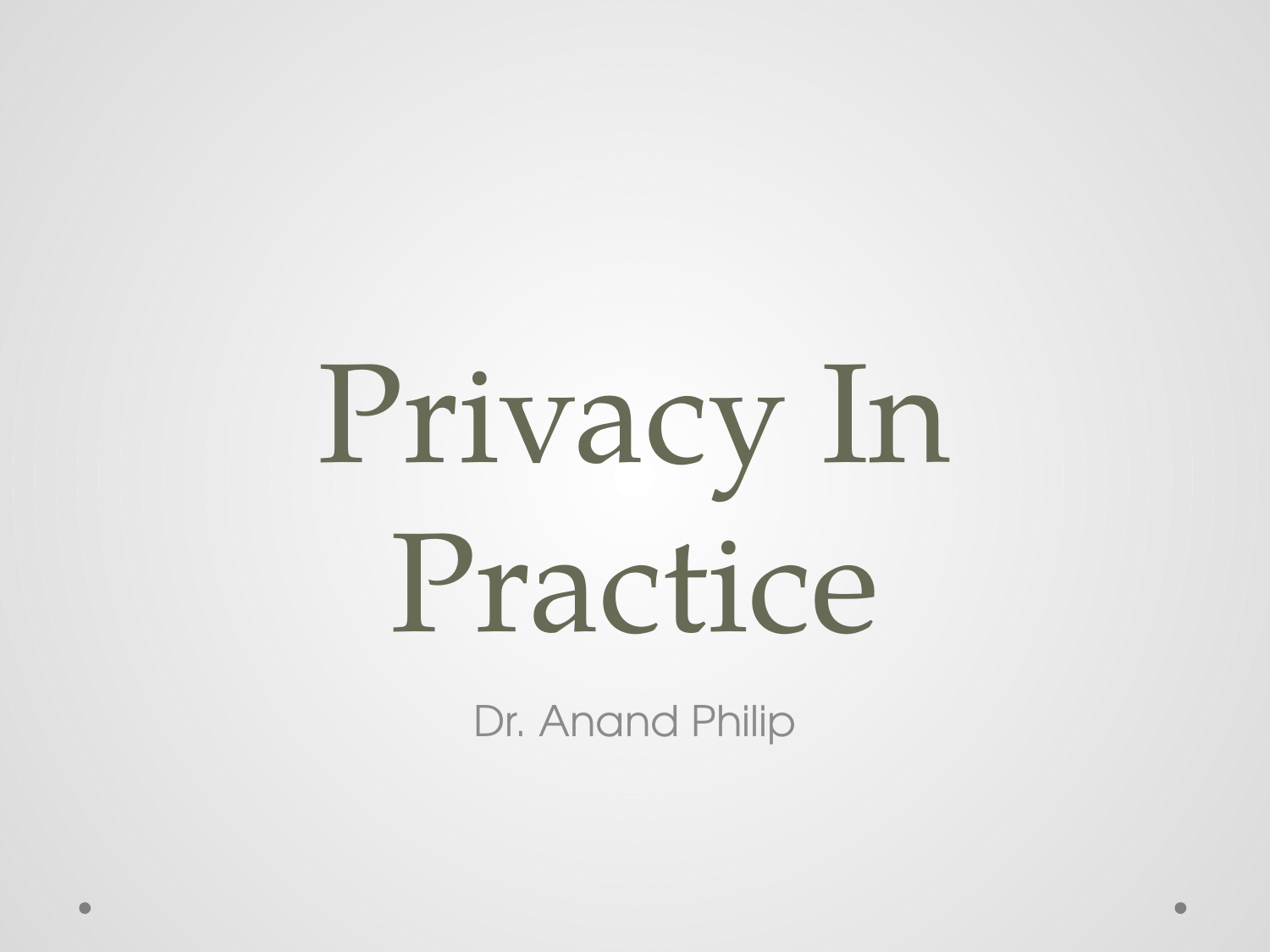

# Privacy In Practice
Dr. Anand Philip